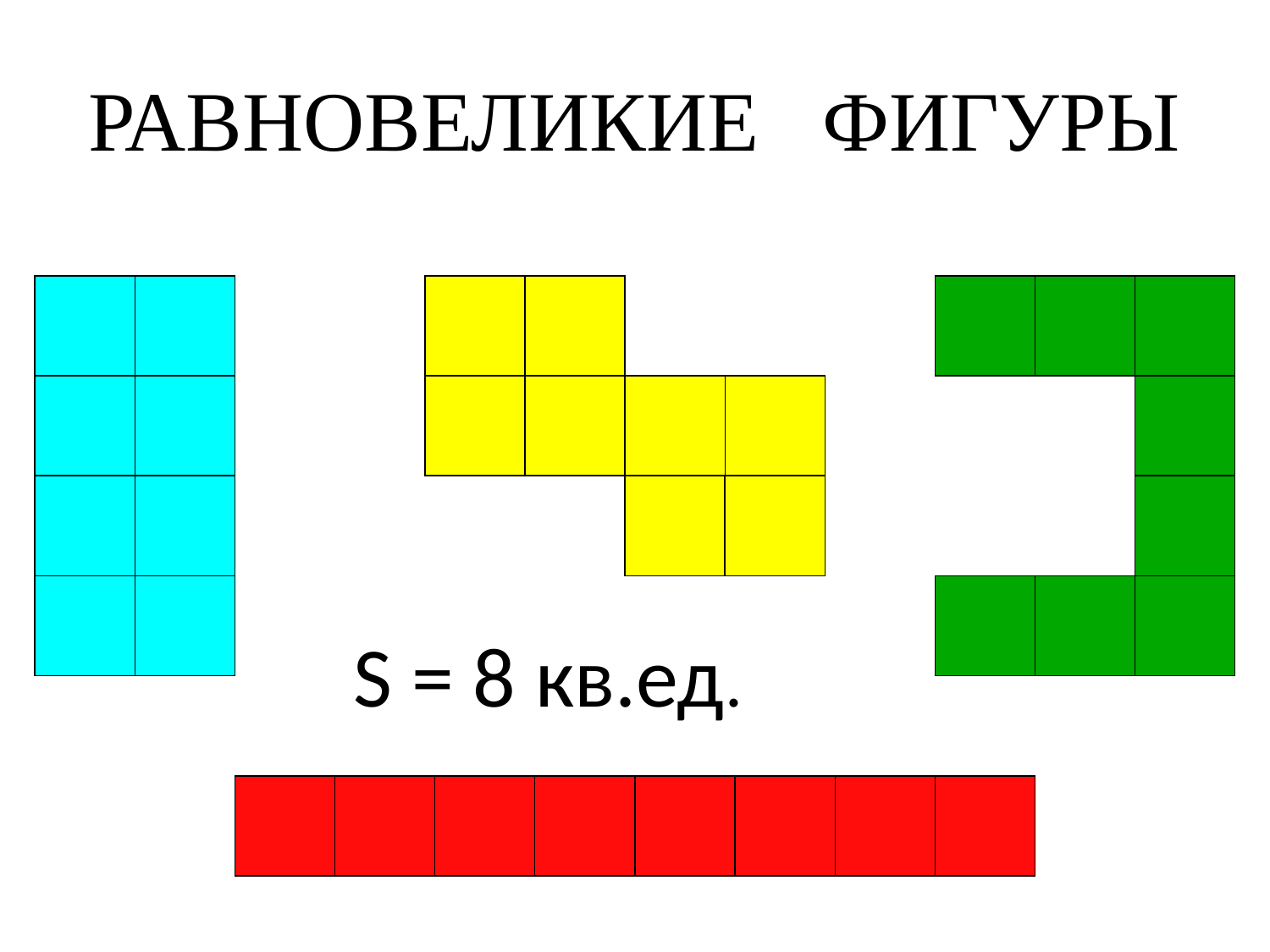

# РАВНОВЕЛИКИЕ   ФИГУРЫ

S = 8 кв.ед.